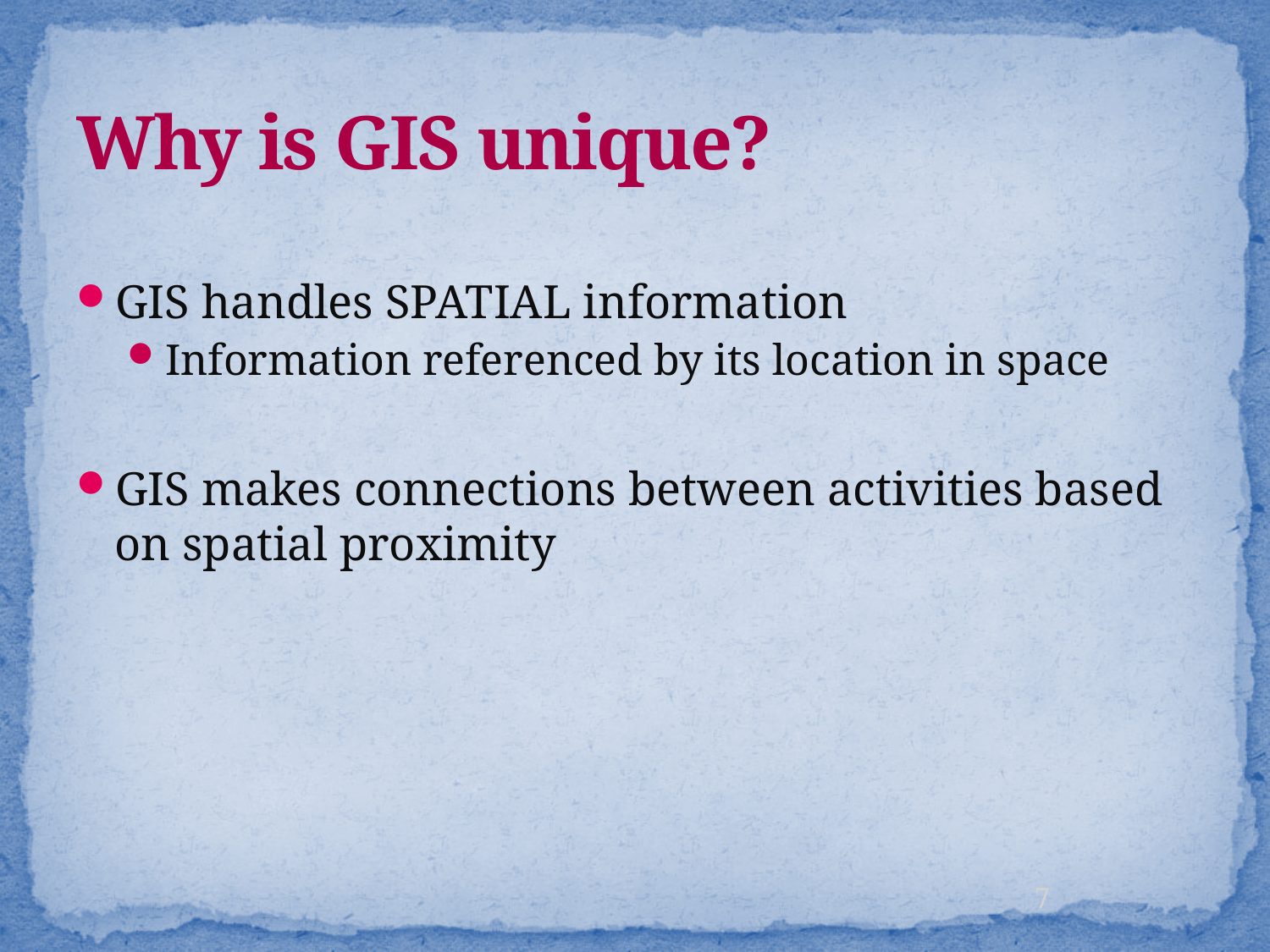

# Why is GIS unique?

GIS handles SPATIAL information
Information referenced by its location in space

GIS makes connections between activities based on spatial proximity
7